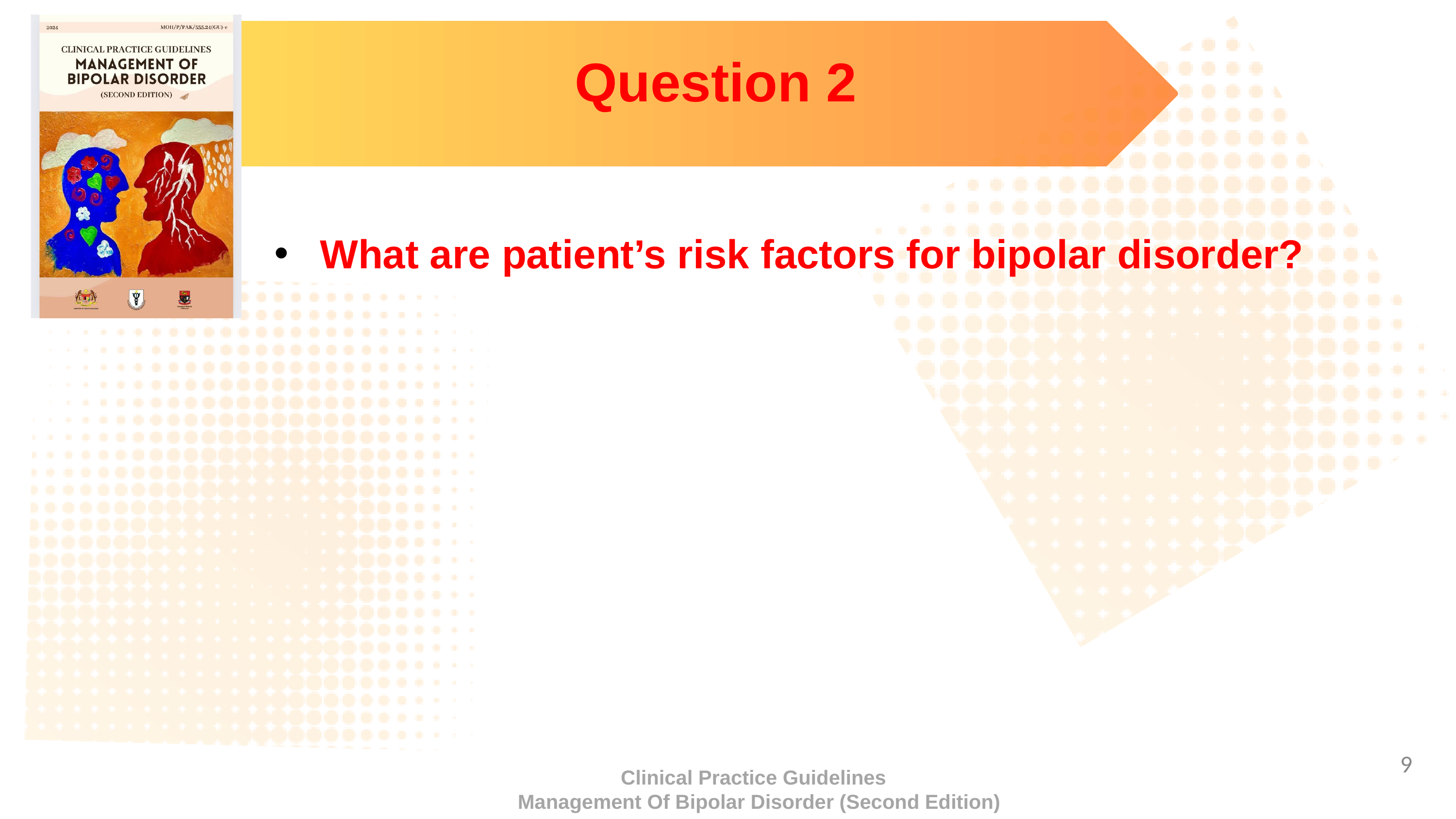

Question 2

What are patient’s risk factors for bipolar disorder?

9
Clinical Practice Guidelines
 Management Of Bipolar Disorder (Second Edition)